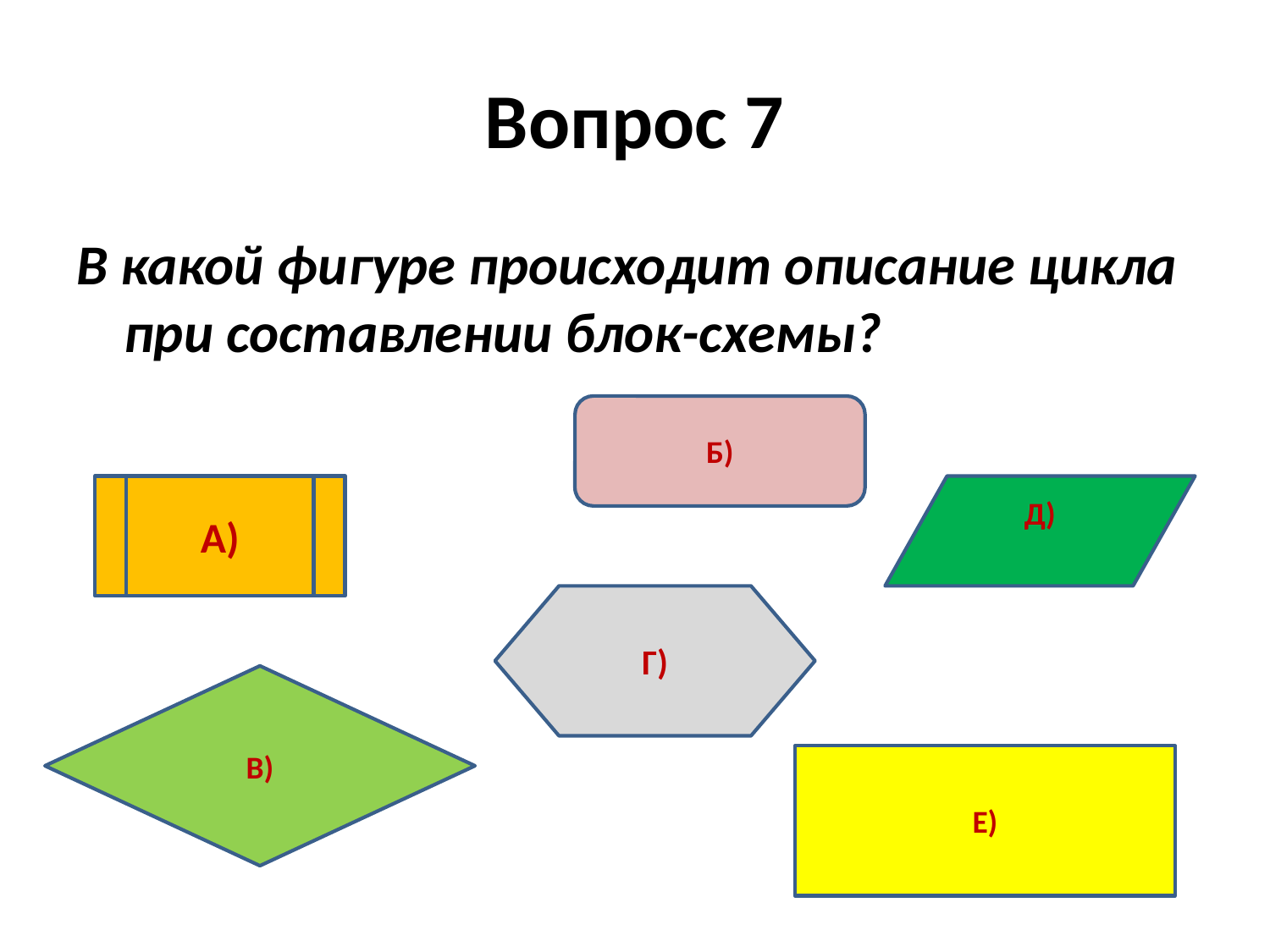

# Вопрос 7
В какой фигуре происходит описание цикла при составлении блок-схемы?
Б)
А)
Д)

Г)
В)
Е)